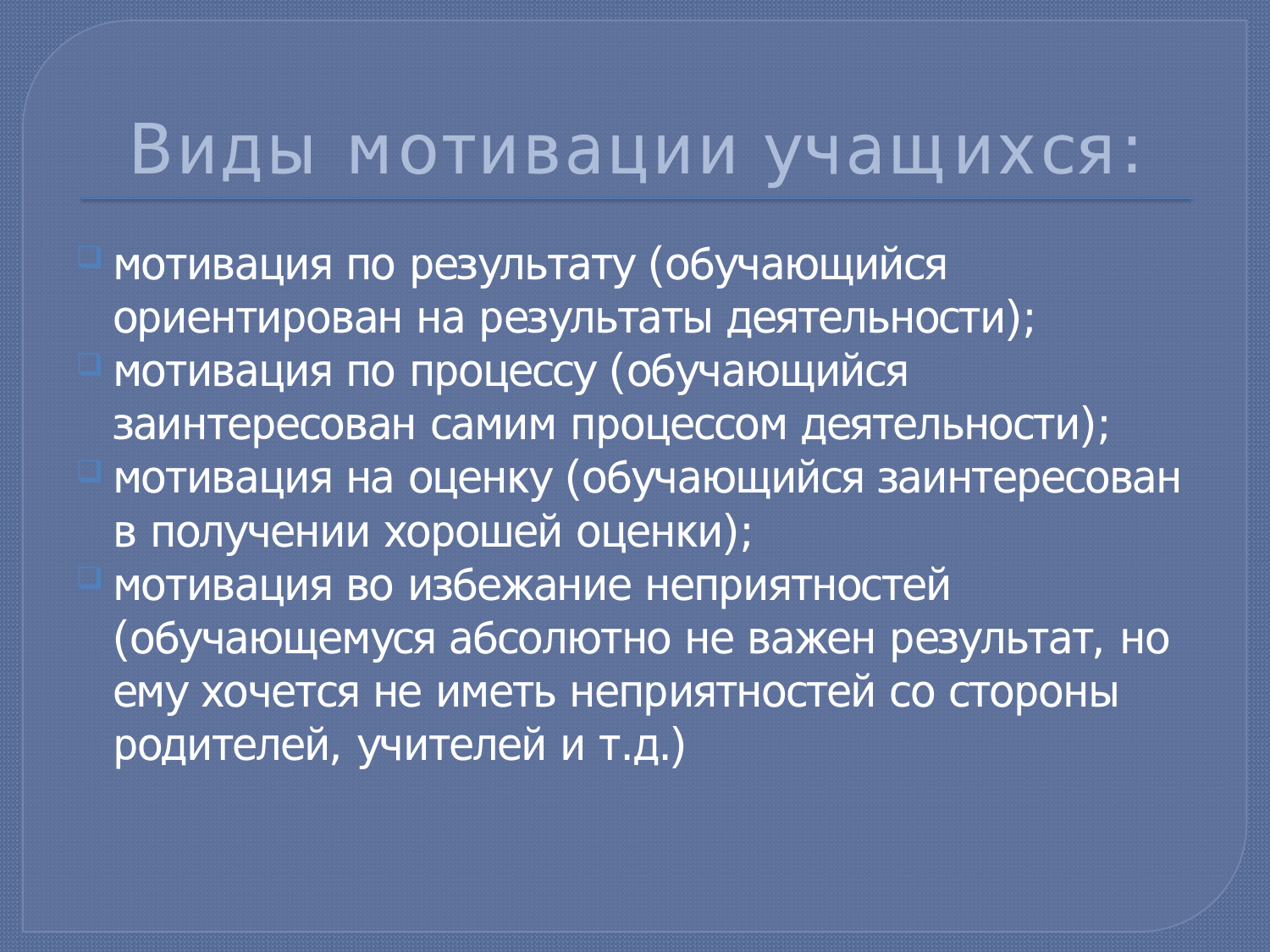

# Виды мотивации учащихся:
мотивация по результату (обучающийся ориентирован на результаты деятельности);
мотивация по процессу (обучающийся заинтересован самим процессом деятельности);
мотивация на оценку (обучающийся заинтересован в получении хорошей оценки);
мотивация во избежание неприятностей (обучающемуся абсолютно не важен результат, но ему хочется не иметь неприятностей со стороны родителей, учителей и т.д.)